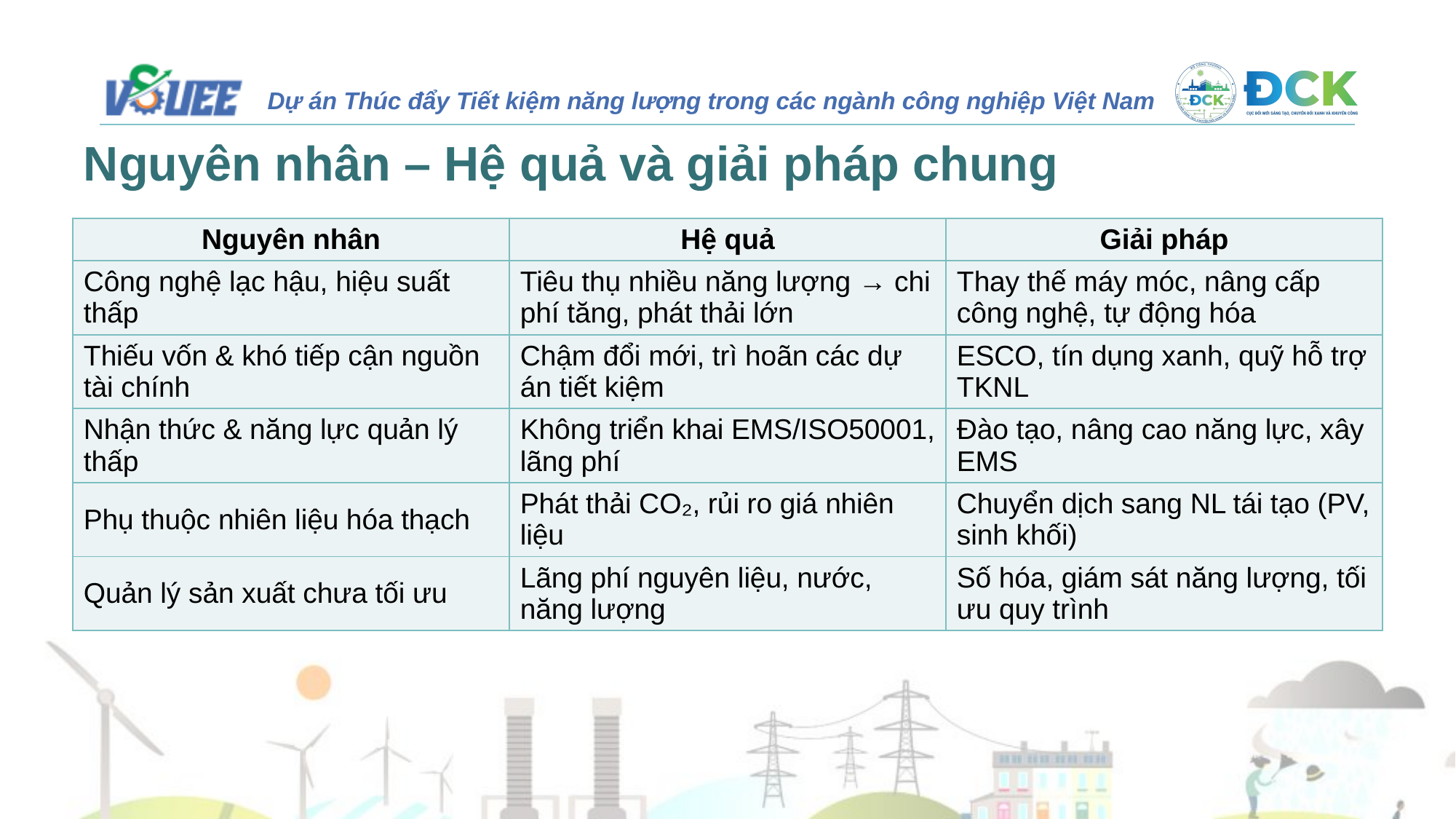

Nguyên nhân – Hệ quả và giải pháp chung
| Nguyên nhân | Hệ quả | Giải pháp |
| --- | --- | --- |
| Công nghệ lạc hậu, hiệu suất thấp | Tiêu thụ nhiều năng lượng → chi phí tăng, phát thải lớn | Thay thế máy móc, nâng cấp công nghệ, tự động hóa |
| Thiếu vốn & khó tiếp cận nguồn tài chính | Chậm đổi mới, trì hoãn các dự án tiết kiệm | ESCO, tín dụng xanh, quỹ hỗ trợ TKNL |
| Nhận thức & năng lực quản lý thấp | Không triển khai EMS/ISO50001, lãng phí | Đào tạo, nâng cao năng lực, xây EMS |
| Phụ thuộc nhiên liệu hóa thạch | Phát thải CO₂, rủi ro giá nhiên liệu | Chuyển dịch sang NL tái tạo (PV, sinh khối) |
| Quản lý sản xuất chưa tối ưu | Lãng phí nguyên liệu, nước, năng lượng | Số hóa, giám sát năng lượng, tối ưu quy trình |